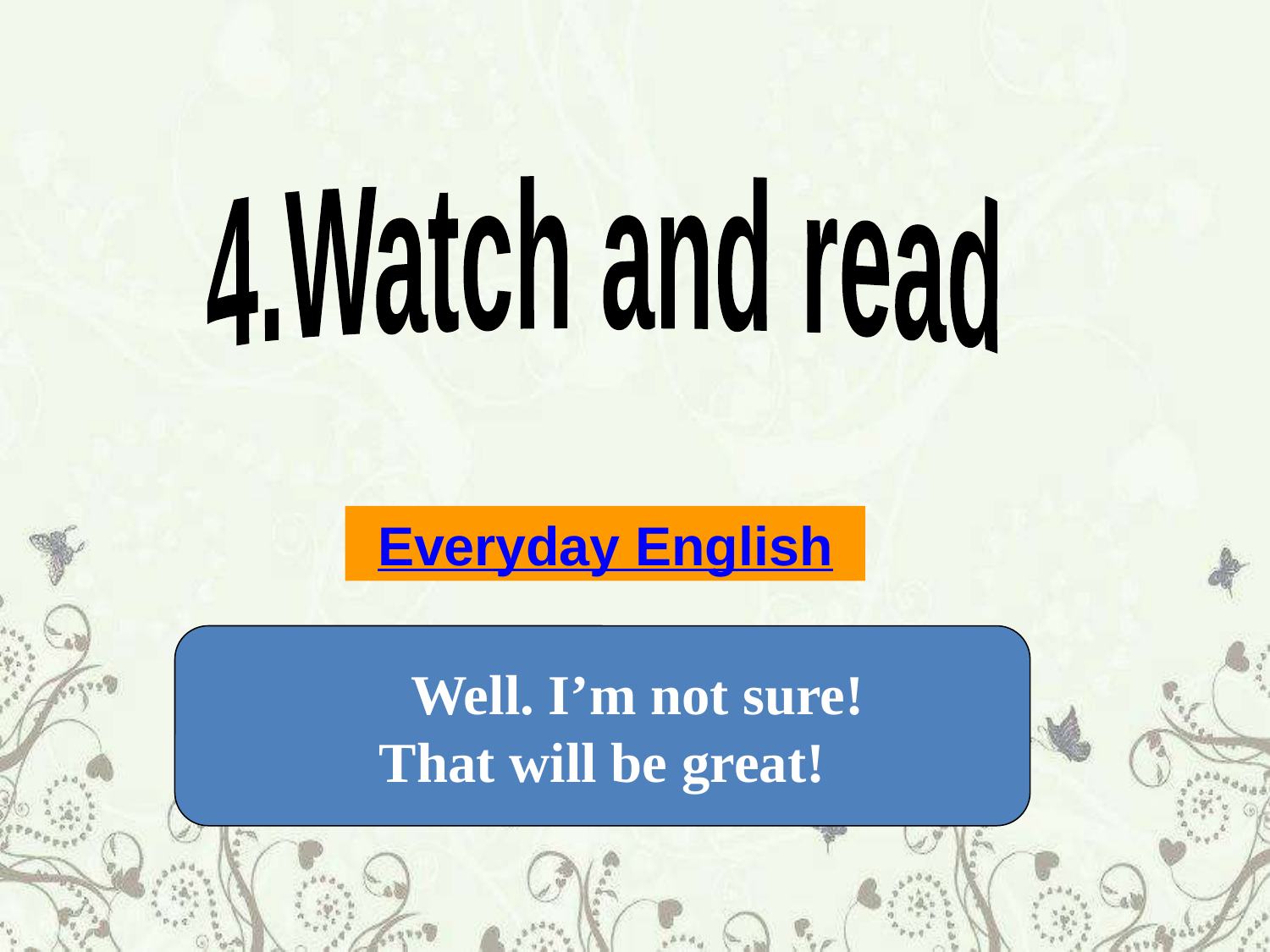

4.Watch and read
Everyday English
     Well. I’m not sure!
That will be great!